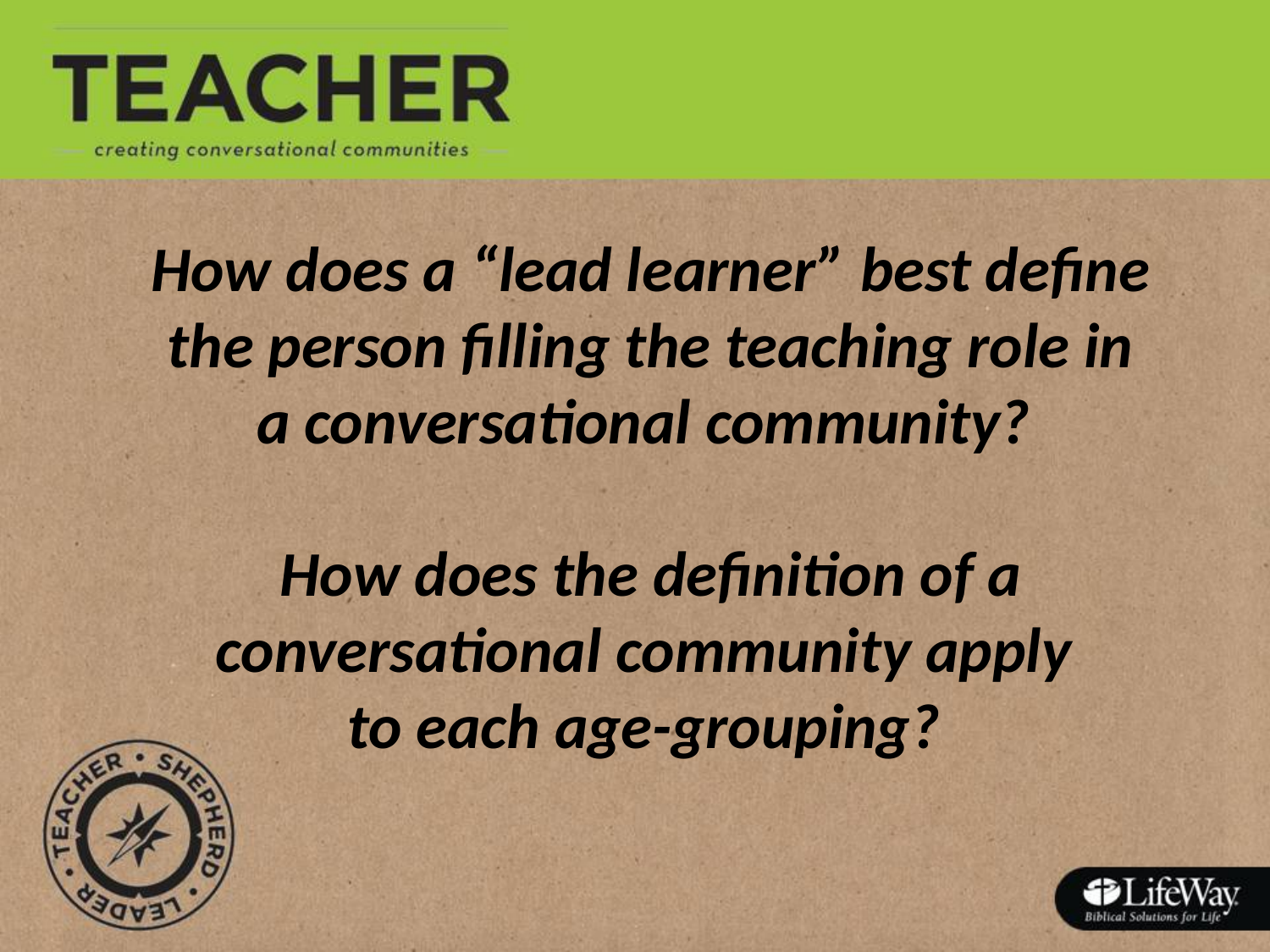

How does a “lead learner” best define the person filling the teaching role in
a conversational community?

How does the definition of a conversational community apply
to each age-grouping?